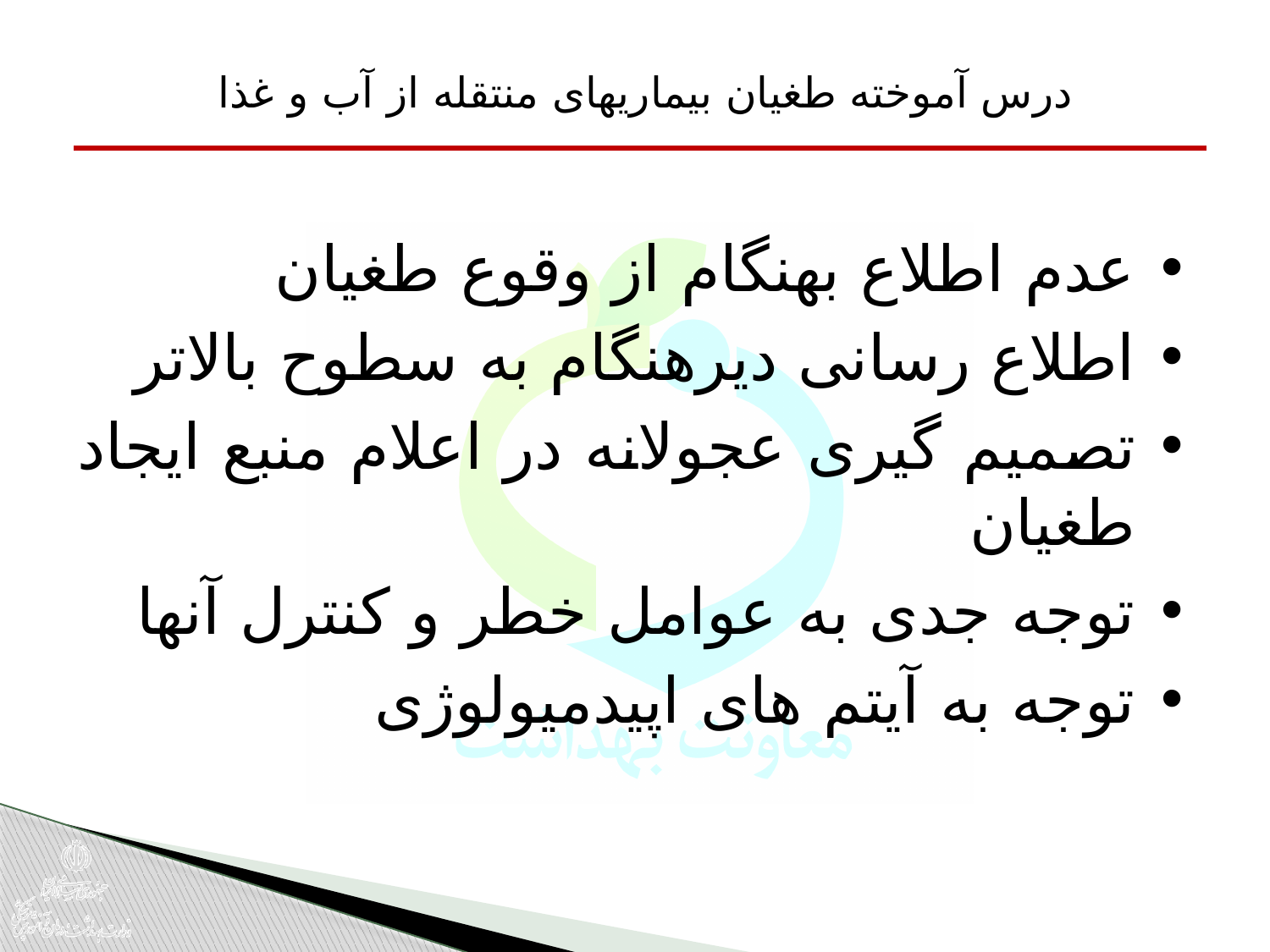

درس آموخته طغیان بیماریهای منتقله از آب و غذا
عدم اطلاع بهنگام از وقوع طغیان
اطلاع رسانی دیرهنگام به سطوح بالاتر
تصمیم گیری عجولانه در اعلام منبع ایجاد طغیان
توجه جدی به عوامل خطر و کنترل آنها
توجه به آیتم های اپیدمیولوژی